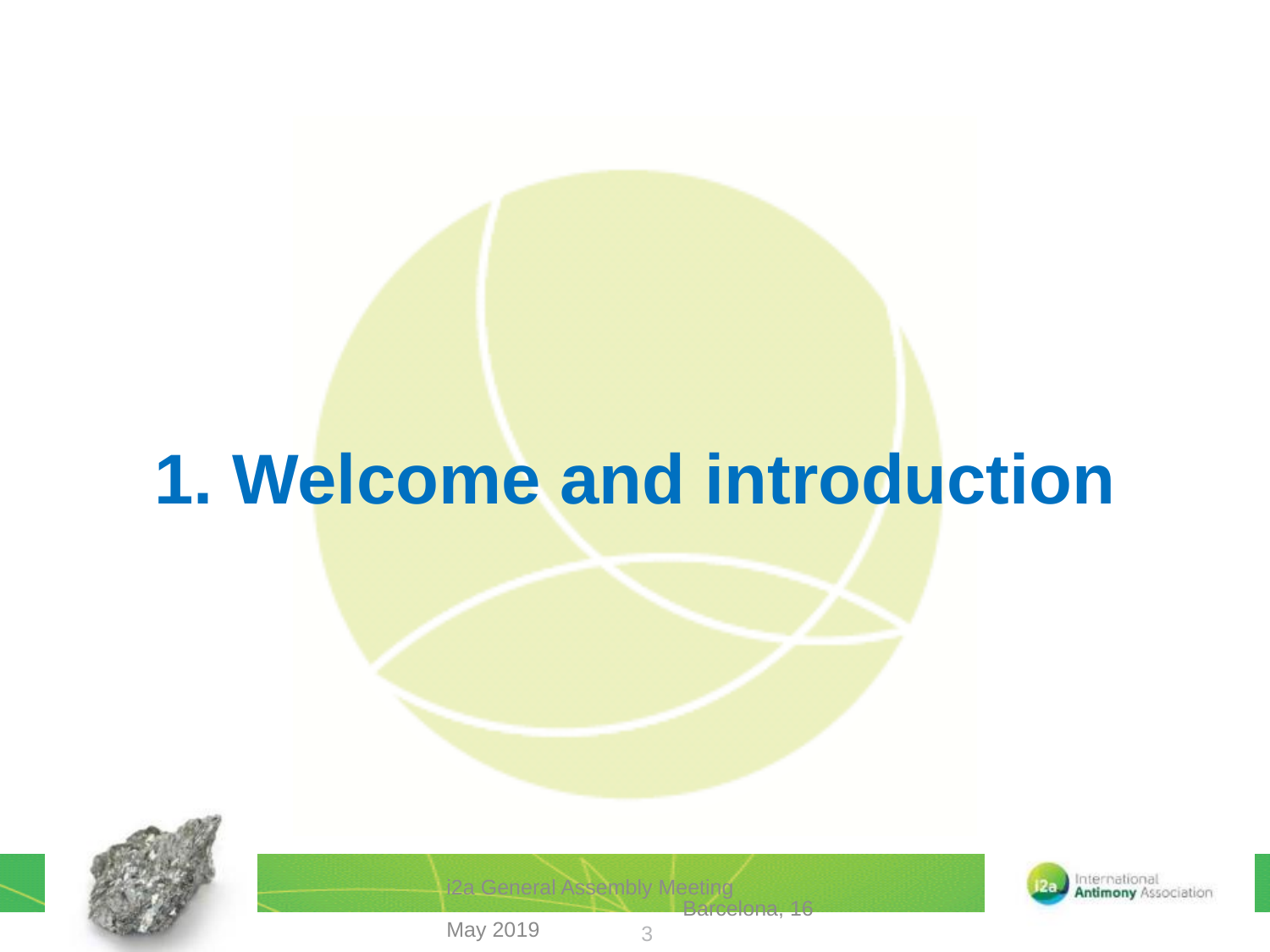

# 1. Welcome and introduction
i2a General Assembly Meeting                                                       Barcelona, 16 May 2019
3